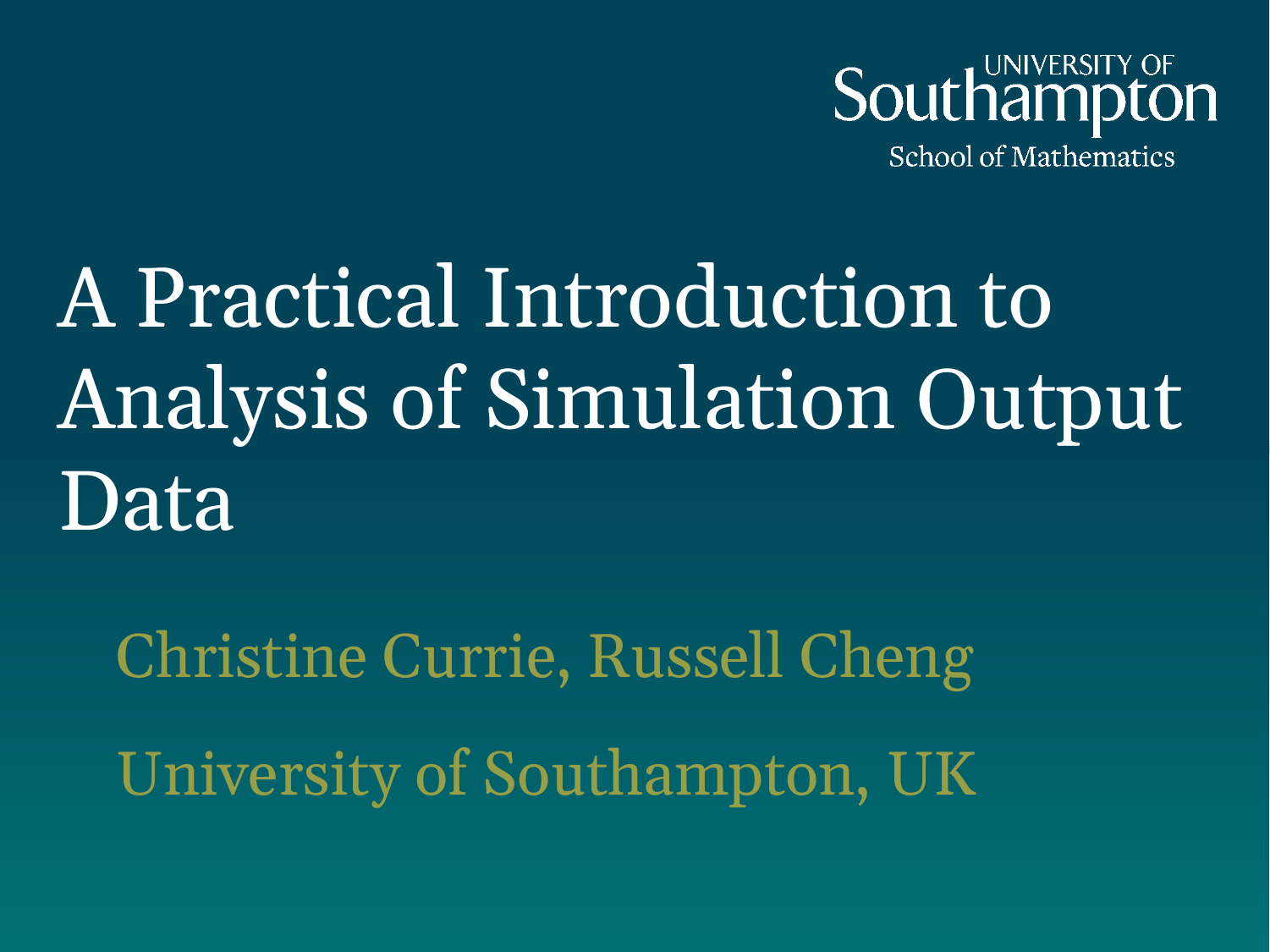

# A Practical Introduction to Analysis of Simulation Output Data
Christine Currie, Russell Cheng
University of Southampton, UK